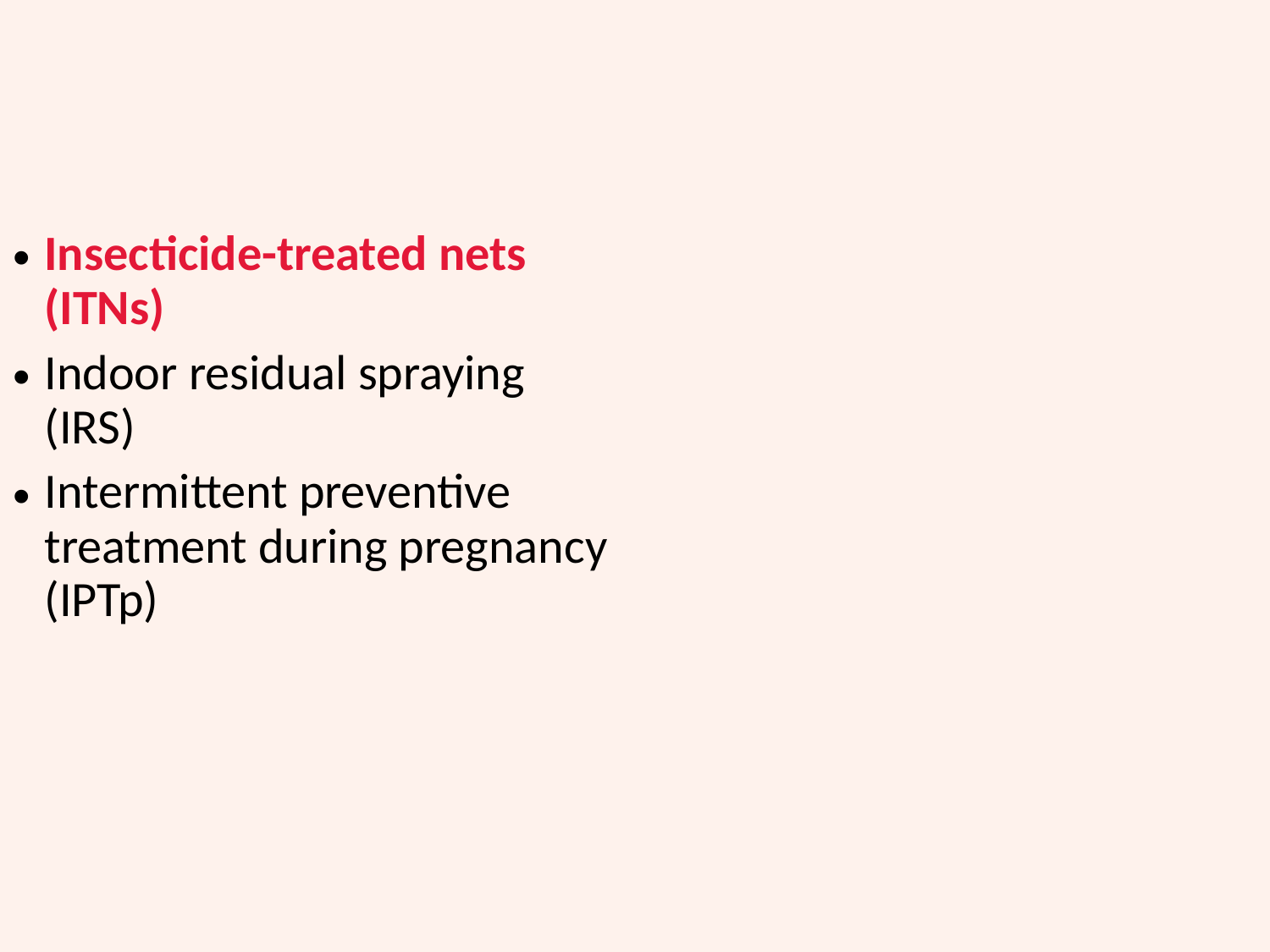

Insecticide-treated nets (ITNs)
Indoor residual spraying (IRS)
Intermittent preventive treatment during pregnancy (IPTp)